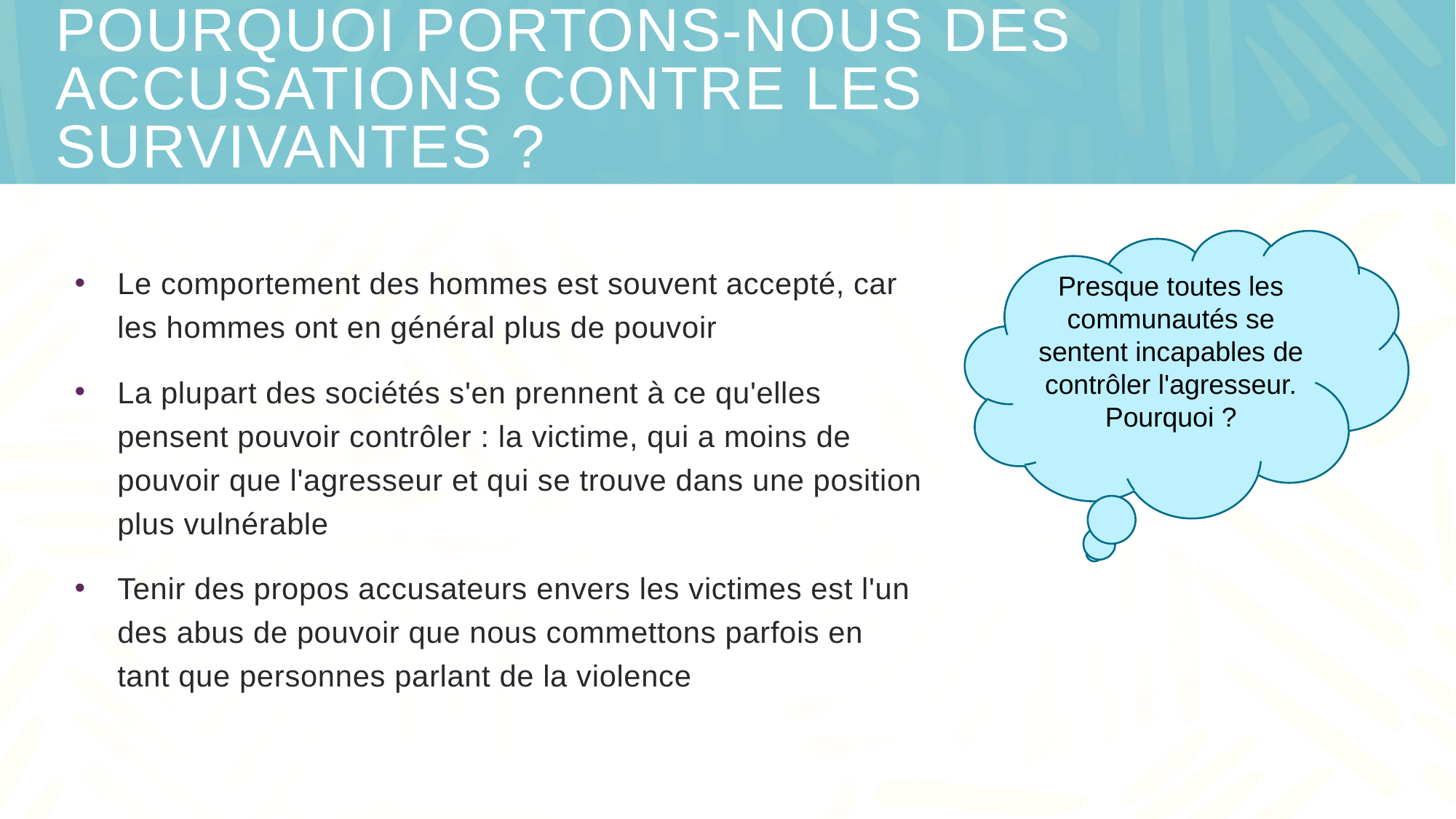

# Pourquoi portons-nous des accusations contre les survivantes ?
Presque toutes les communautés se sentent incapables de contrôler l'agresseur. Pourquoi ?

Le comportement des hommes est souvent accepté, car les hommes ont en général plus de pouvoir
La plupart des sociétés s'en prennent à ce qu'elles pensent pouvoir contrôler : la victime, qui a moins de pouvoir que l'agresseur et qui se trouve dans une position plus vulnérable
Tenir des propos accusateurs envers les victimes est l'un des abus de pouvoir que nous commettons parfois en tant que personnes parlant de la violence